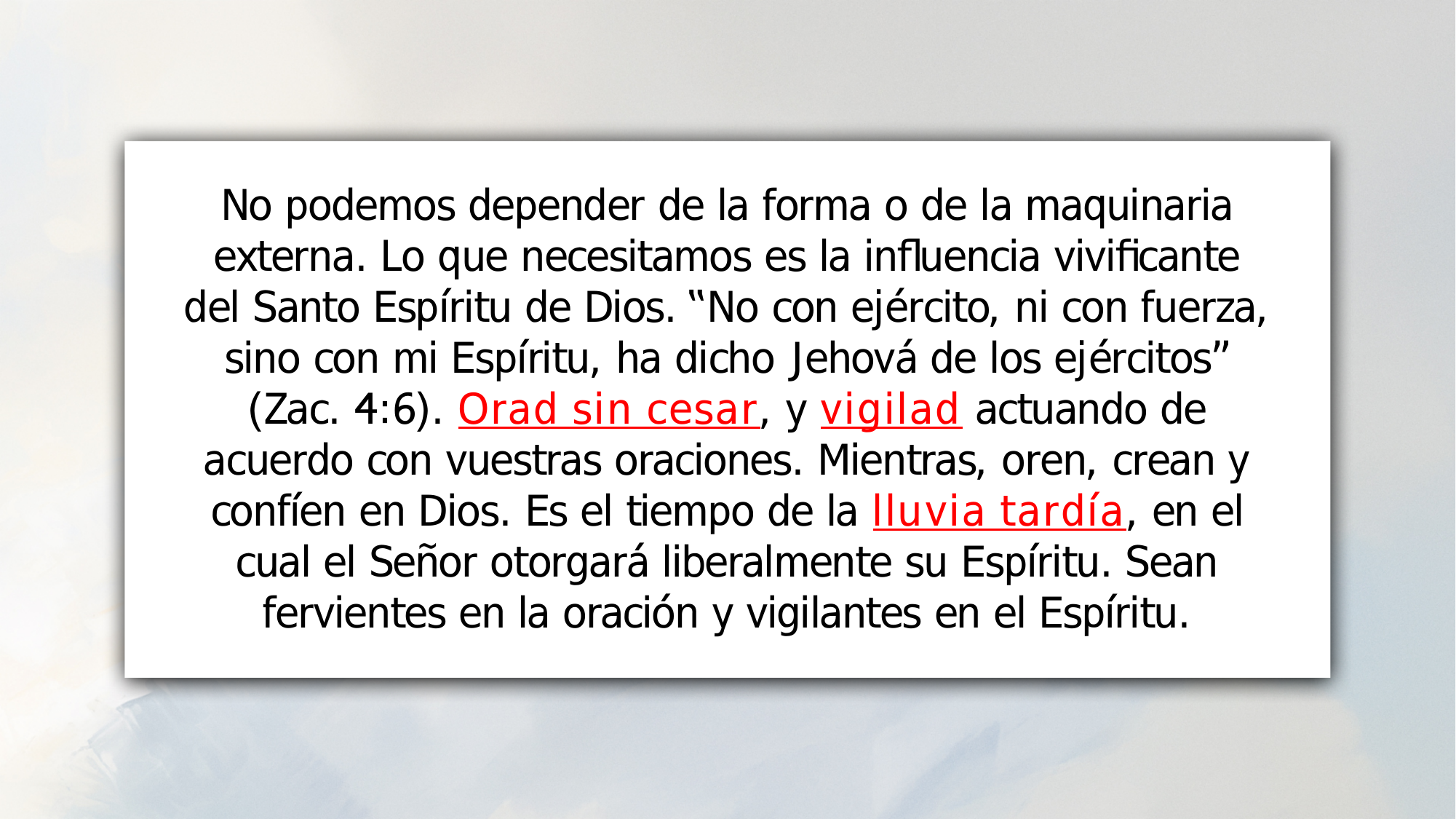

No podemos depender de la forma o de la maquinaria externa. Lo que necesitamos es la influencia vivificante del Santo Espíritu de Dios. “No con ejército, ni con fuerza, sino con mi Espíritu, ha dicho Jehová de los ejércitos” (Zac. 4:6). Orad sin cesar, y vigilad actuando de acuerdo con vuestras oraciones. Mientras, oren, crean y confíen en Dios. Es el tiempo de la lluvia tardía, en el cual el Señor otorgará liberalmente su Espíritu. Sean fervientes en la oración y vigilantes en el Espíritu.